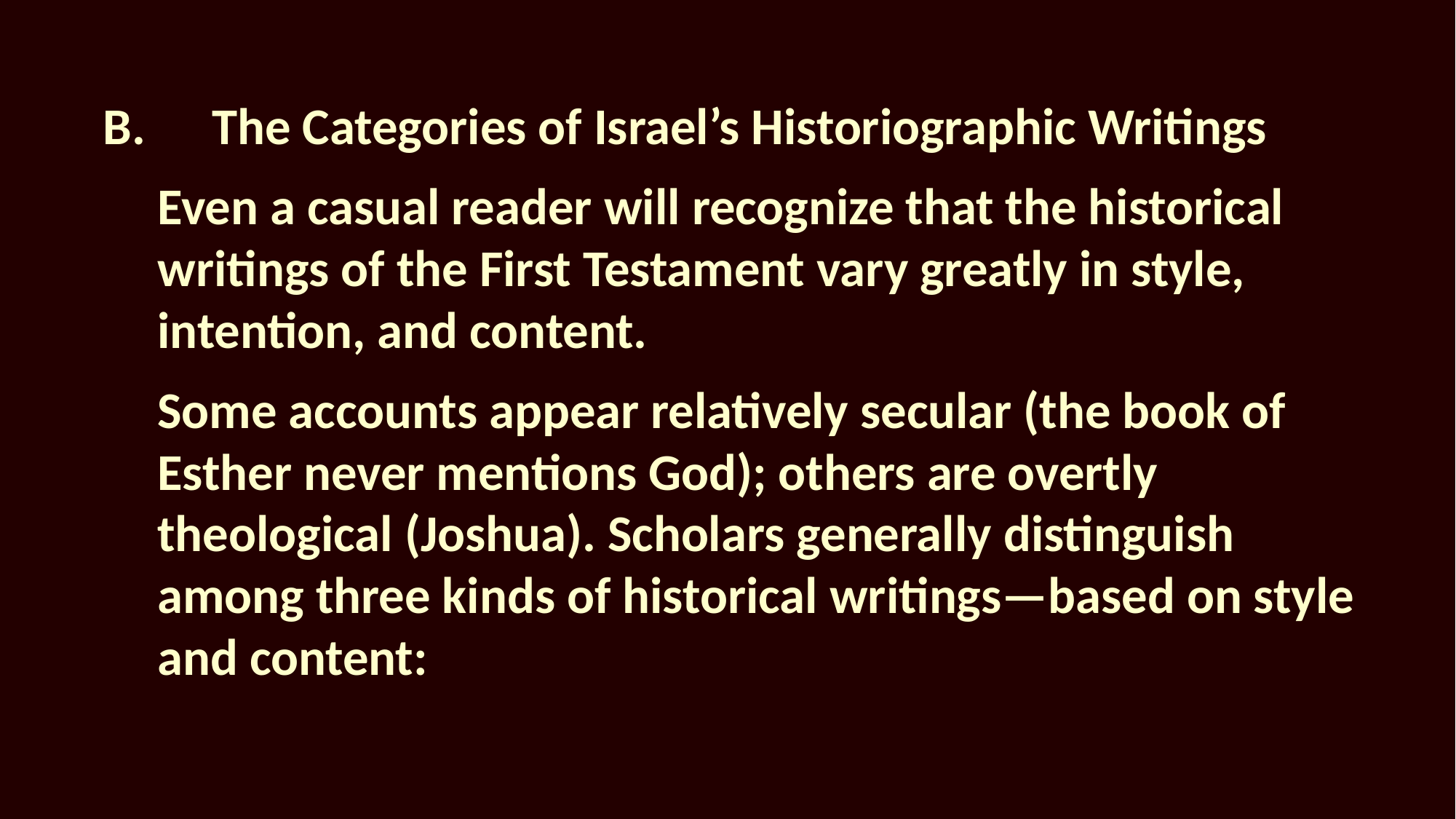

B.	The Categories of Israel’s Historiographic Writings
Even a casual reader will recognize that the historical writings of the First Testament vary greatly in style, intention, and content.
Some accounts appear relatively secular (the book of Esther never mentions God); others are overtly theological (Joshua). Scholars generally distinguish among three kinds of historical writings—based on style and content: